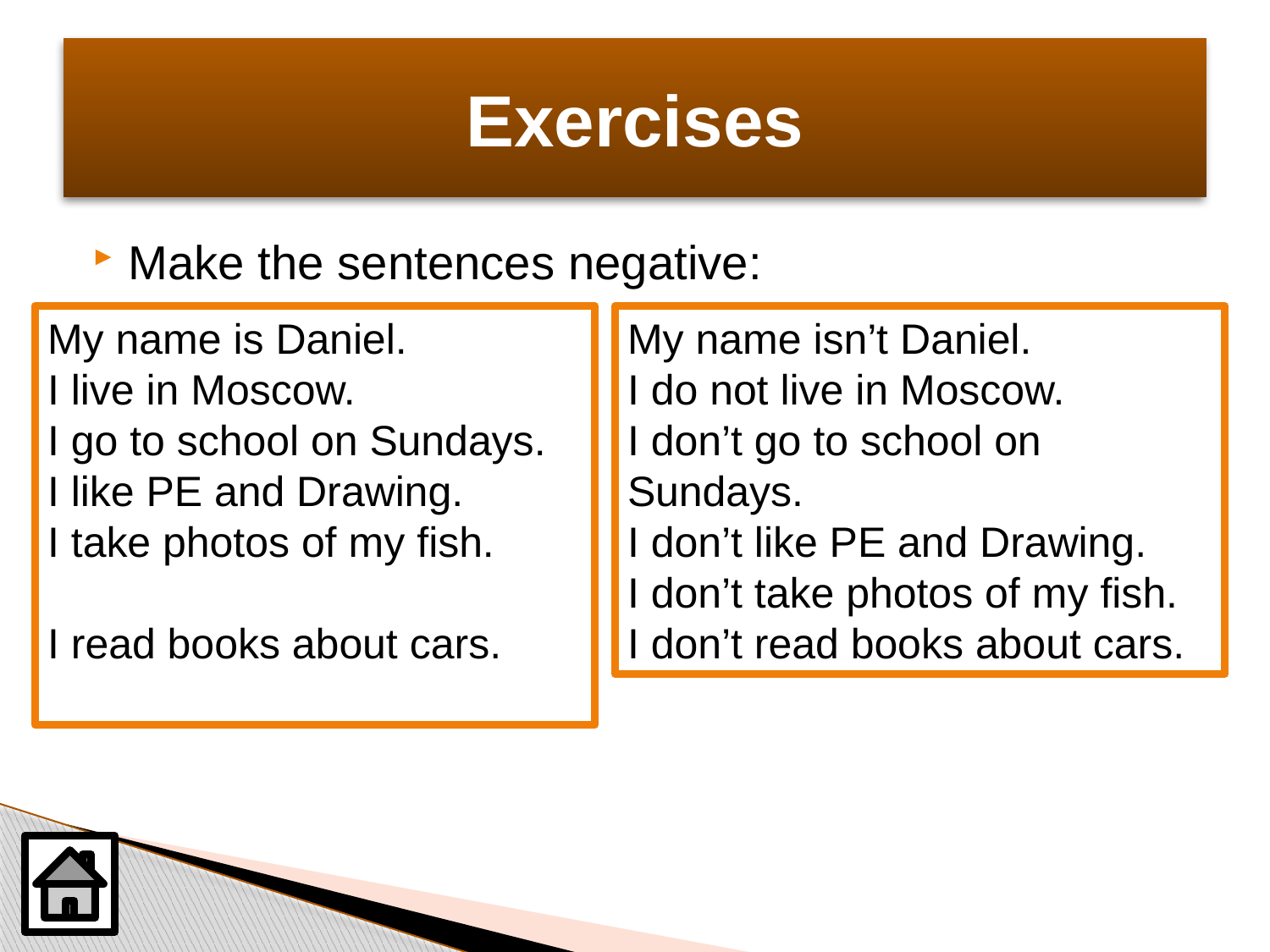

# Exercises
Make the sentences negative:
My name is Daniel.
I live in Moscow.
I go to school on Sundays.
I like PE and Drawing.
I take photos of my fish.

I read books about cars.

My name isn’t Daniel.
I do not live in Moscow.
I don’t go to school on Sundays.
I don’t like PE and Drawing.
I don’t take photos of my fish.
I don’t read books about cars.